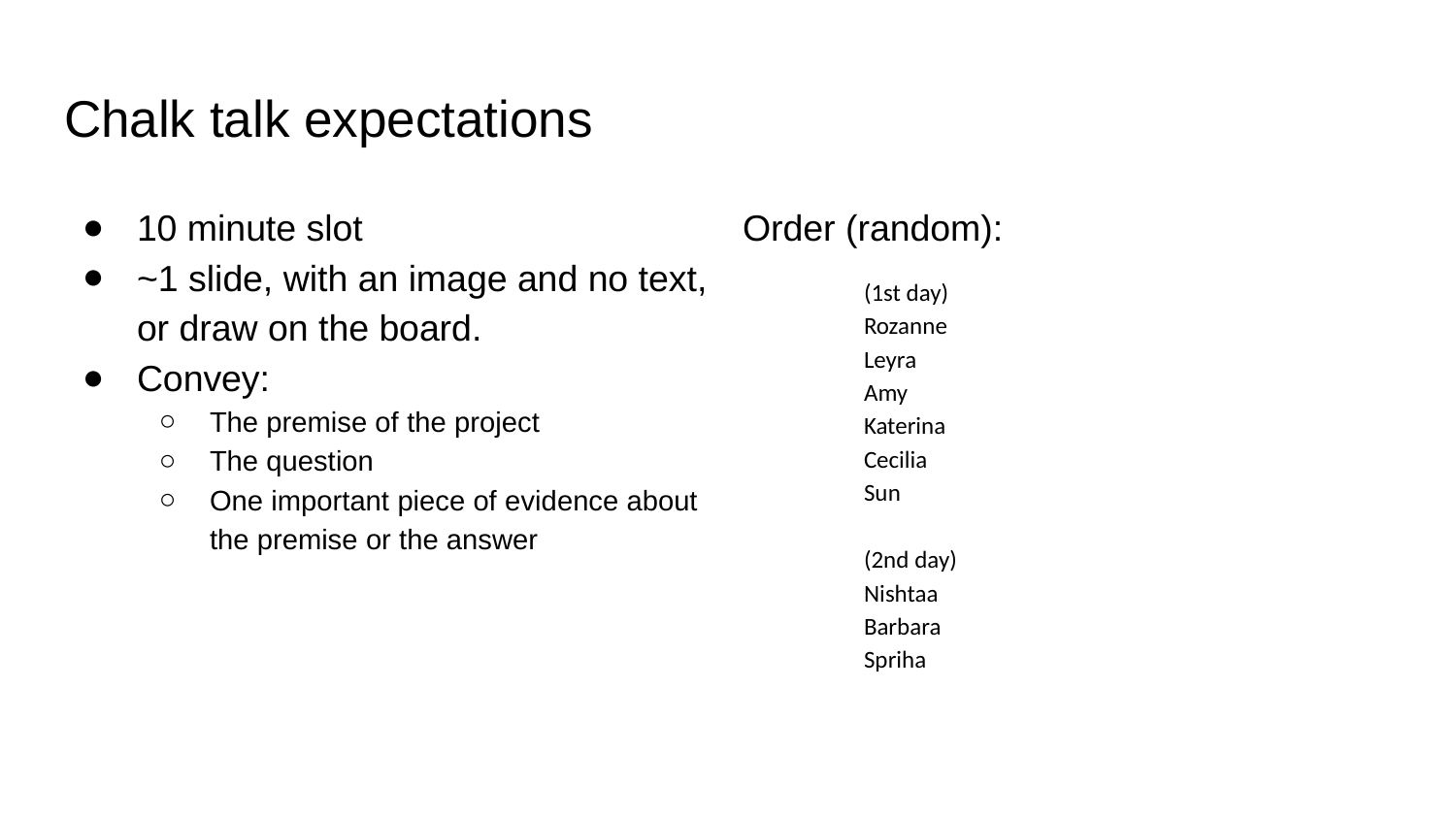

# Chalk talk expectations
10 minute slot
~1 slide, with an image and no text, or draw on the board.
Convey:
The premise of the project
The question
One important piece of evidence about the premise or the answer

Order (random):
(1st day)
Rozanne
Leyra
Amy
Katerina
Cecilia
Sun

(2nd day)
Nishtaa
Barbara
Spriha